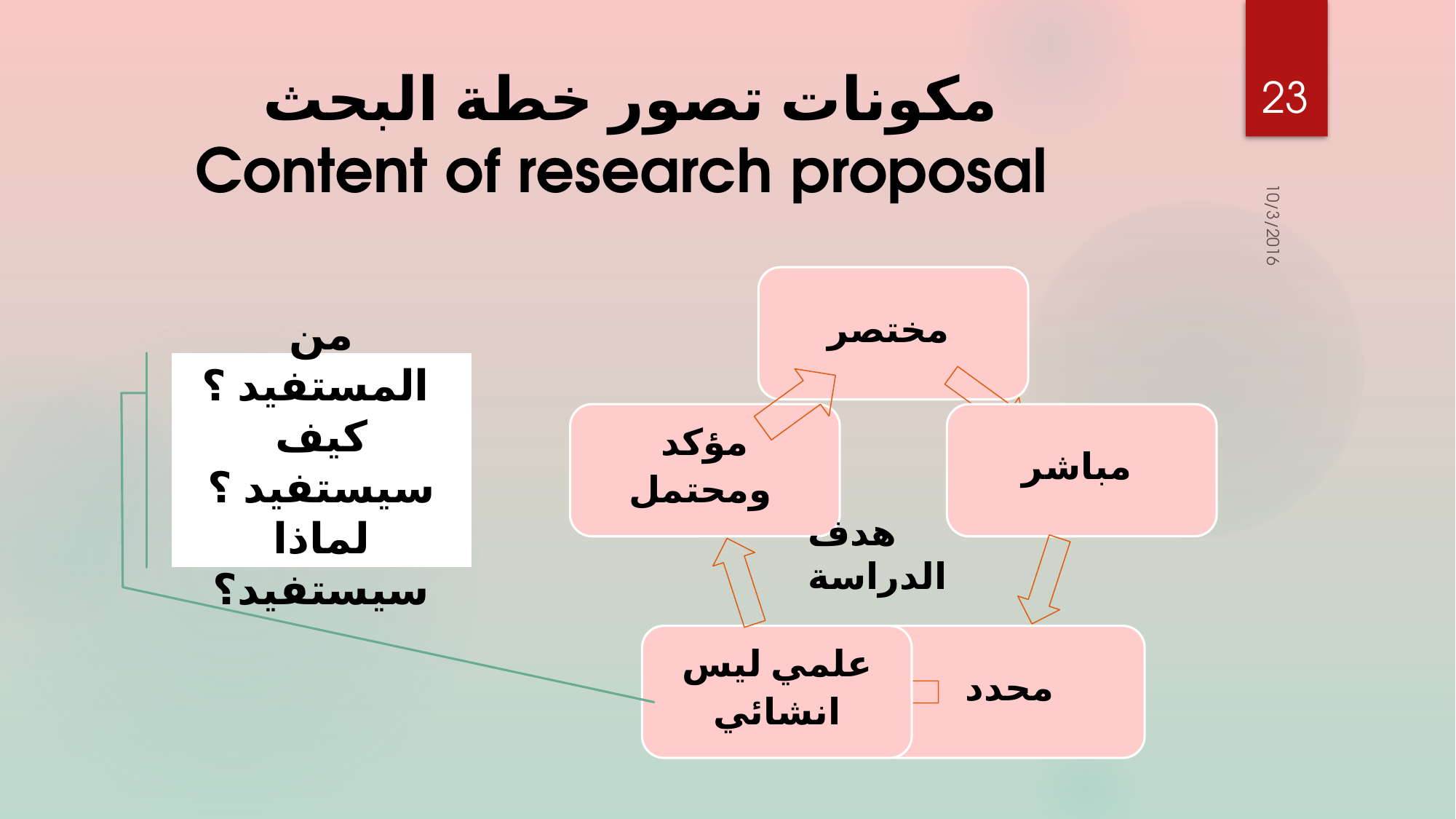

23
# مكونات تصور خطة البحث Content of research proposal
10/3/2016
مختصر
مباشر
محدد
علمي ليس انشائي
مؤكد ومحتمل
من المستفيد ؟
كيف سيستفيد ؟
لماذا سيستفيد؟
هدف الدراسة